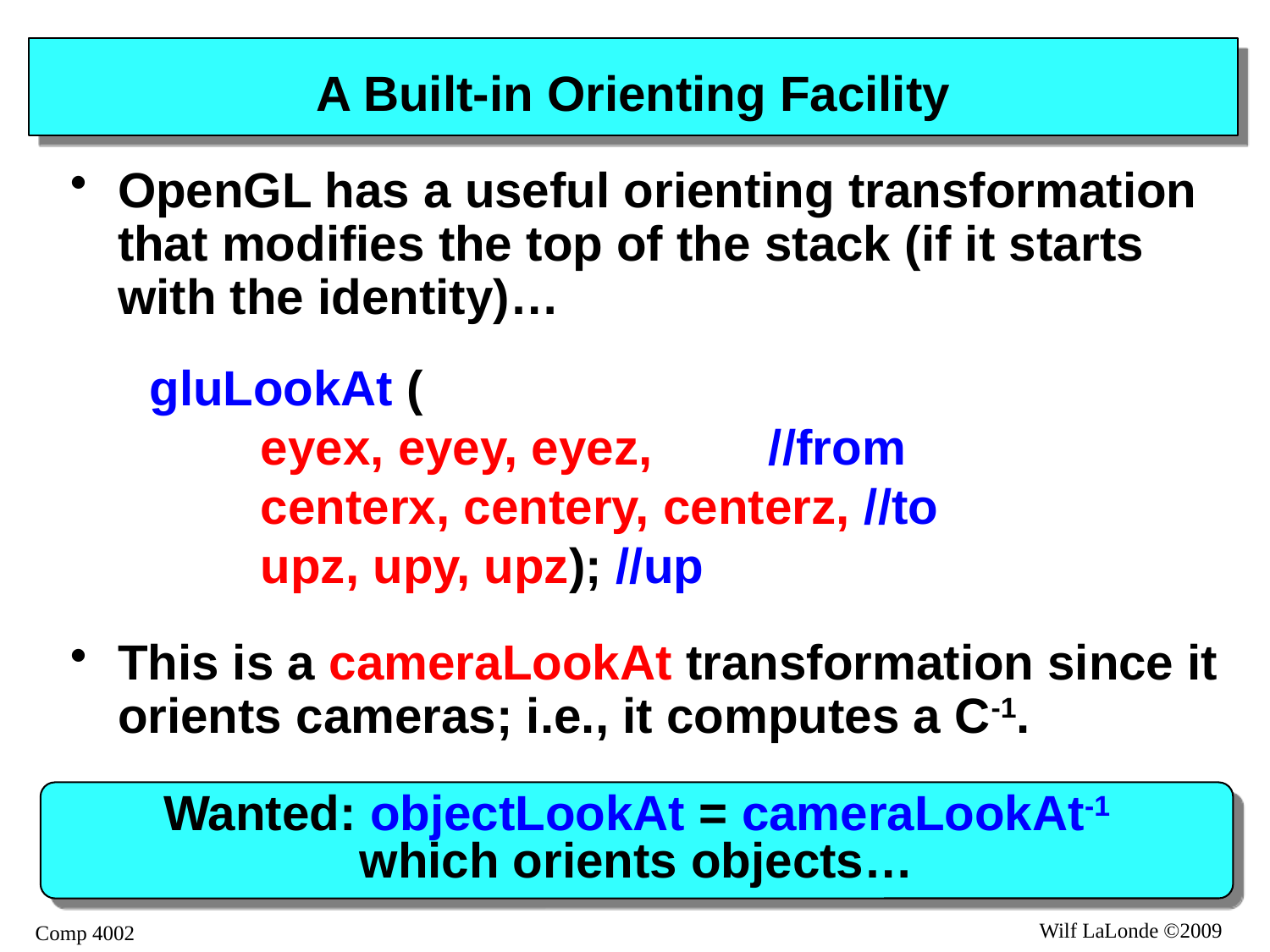

# A Built-in Orienting Facility
OpenGL has a useful orienting transformation that modifies the top of the stack (if it starts with the identity)…
gluLookAt (
	eyex, eyey, eyez,	//from
	centerx, centery, centerz, //to
	upz, upy, upz); //up

This is a cameraLookAt transformation since it orients cameras; i.e., it computes a C-1.
Wanted: objectLookAt = cameraLookAt-1
which orients objects…